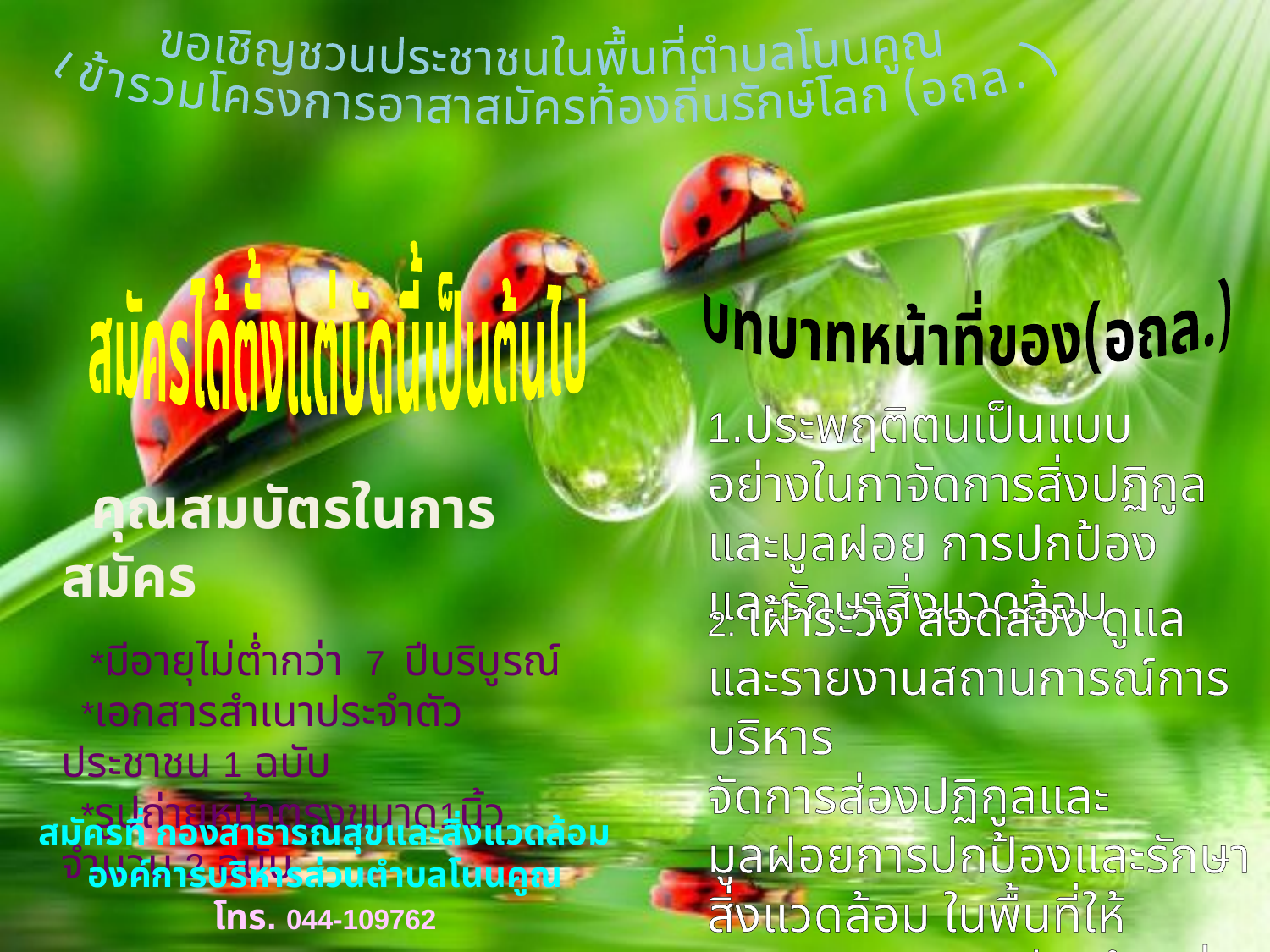

ขอเชิญชวนประชาชนในพื้นที่ตำบลโนนคูณ
เข้ารวมโครงการอาสาสมัครท้องถิ่นรักษ์โลก (อถล.)
สมัครได้ตั้งแต่บัดนี้เป็นต้นไป
บทบาทหน้าที่ของ(อถล.)
1.ประพฤติตนเป็นแบบอย่างในกาจัดการสิ่งปฏิกูลและมูลฝอย การปกป้องและรักษาสิ่งแวดล้อม

  คุณสมบัตรในการสมัคร

   *มีอายุไม่ต่ำกว่า  7  ปีบริบูรณ์
  *เอกสารสำเนาประจำตัวประชาชน 1 ฉบับ
  *รูปถ่ายหน้าตรงขนาด1นิ้ว จำนวน 2 ฉบับ
2. เฝ้าระวัง สอดส่อง ดูแล และรายงานสถานการณ์การบริหาร
จัดการส่องปฏิกูลและมูลฝอยการปกป้องและรักษาสิ่งแวดล้อม ในพื้นที่ให้องค์กรปกครองส่วนท้องถิ่นทราบ

สมัครที่ กองสาธารณสุขและสิ่งแวดล้อม
องค์การบริหารส่วนตำบลโนนคูณ
โทร. 044-109762